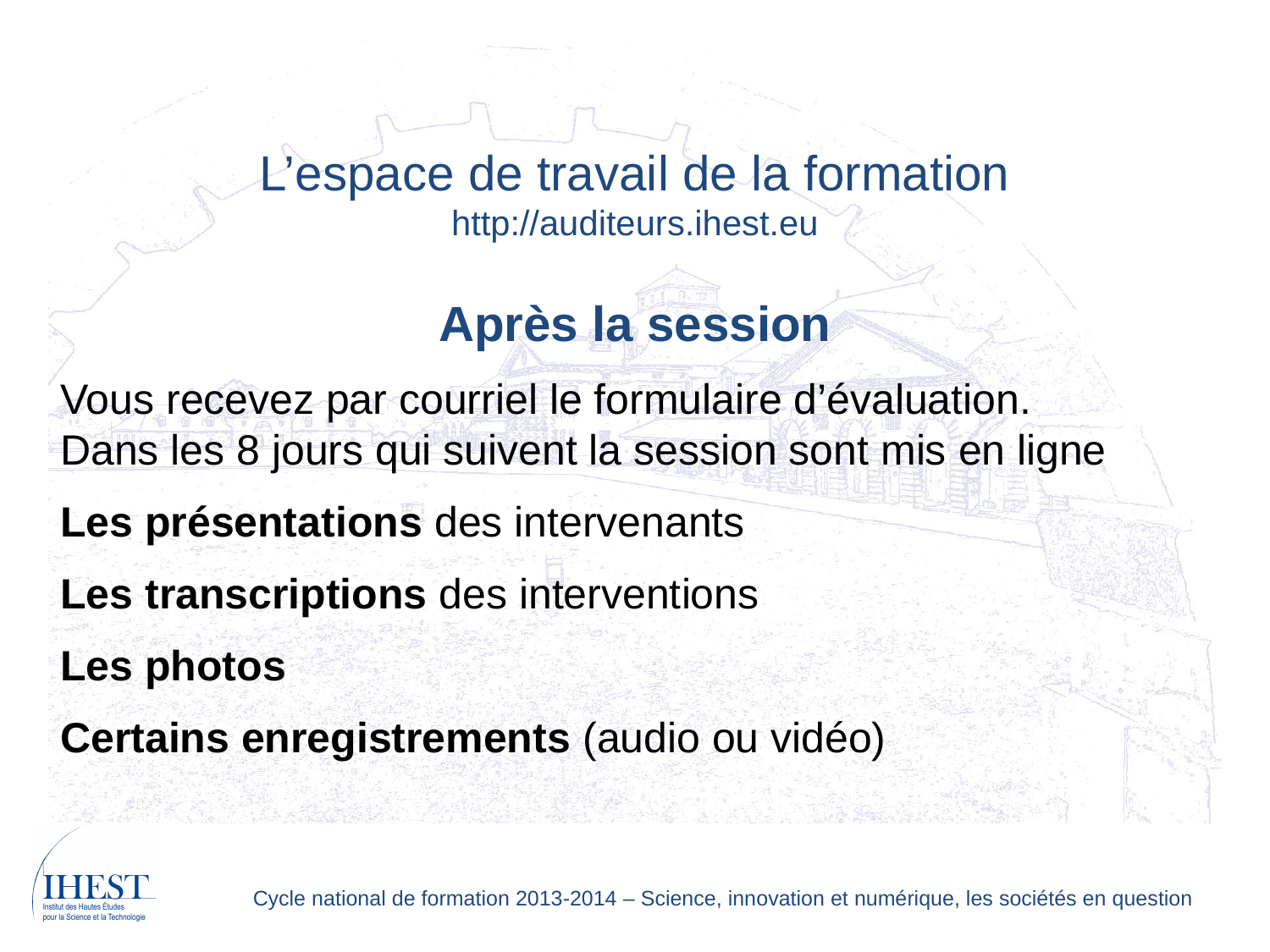

L’espace de travail de la formation
http://auditeurs.ihest.eu
Après la session
Vous recevez par courriel le formulaire d’évaluation.
Dans les 8 jours qui suivent la session sont mis en ligne
Les présentations des intervenants
Les transcriptions des interventions
Les photos
Certains enregistrements (audio ou vidéo)